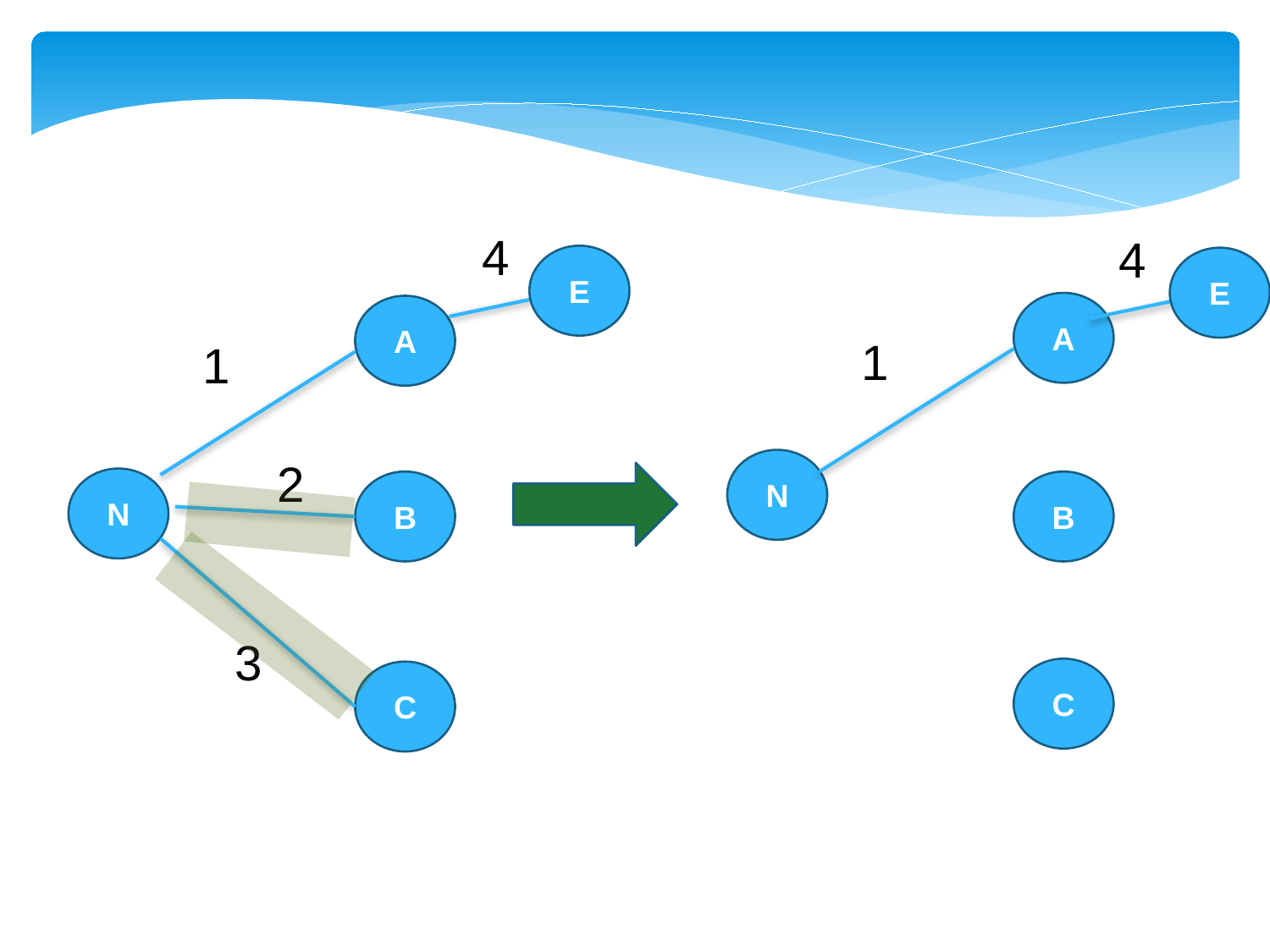

4
4
E
E
A
A
1
1
2
N

N
B
B

3
C
C